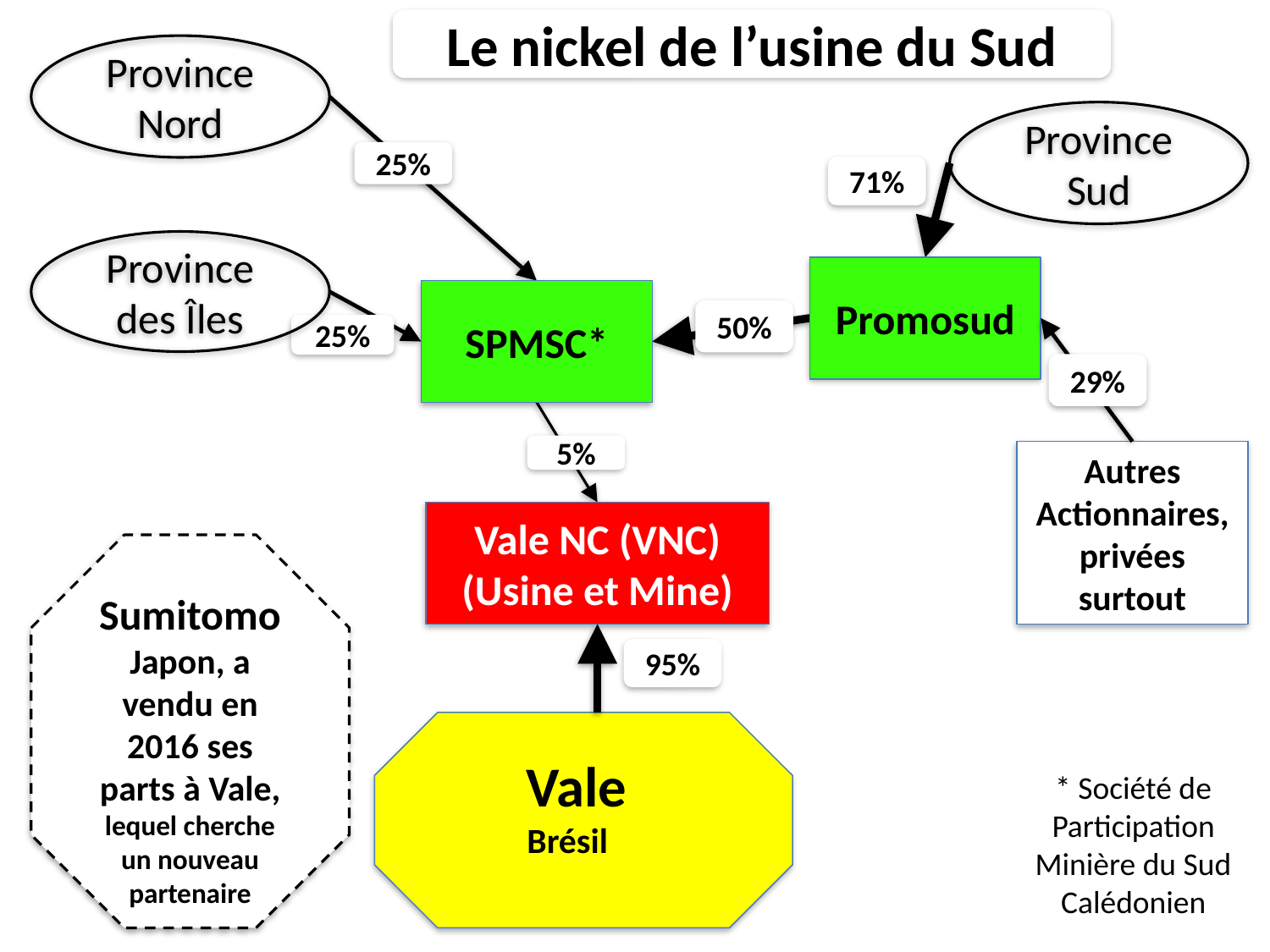

Le nickel de l’usine du Sud
Province Nord
Province Sud
25%
71%
Province des Îles
Promosud
SPMSC*
50%
25%
29%
5%
Autres Actionnaires, privées surtout
Vale NC (VNC)
(Usine et Mine)
Sumitomo
Japon, a vendu en 2016 ses parts à Vale, lequel cherche un nouveau partenaire

95%
               Vale  BB
rfffffffffBrésil
* Société de Participation Minière du Sud Calédonien